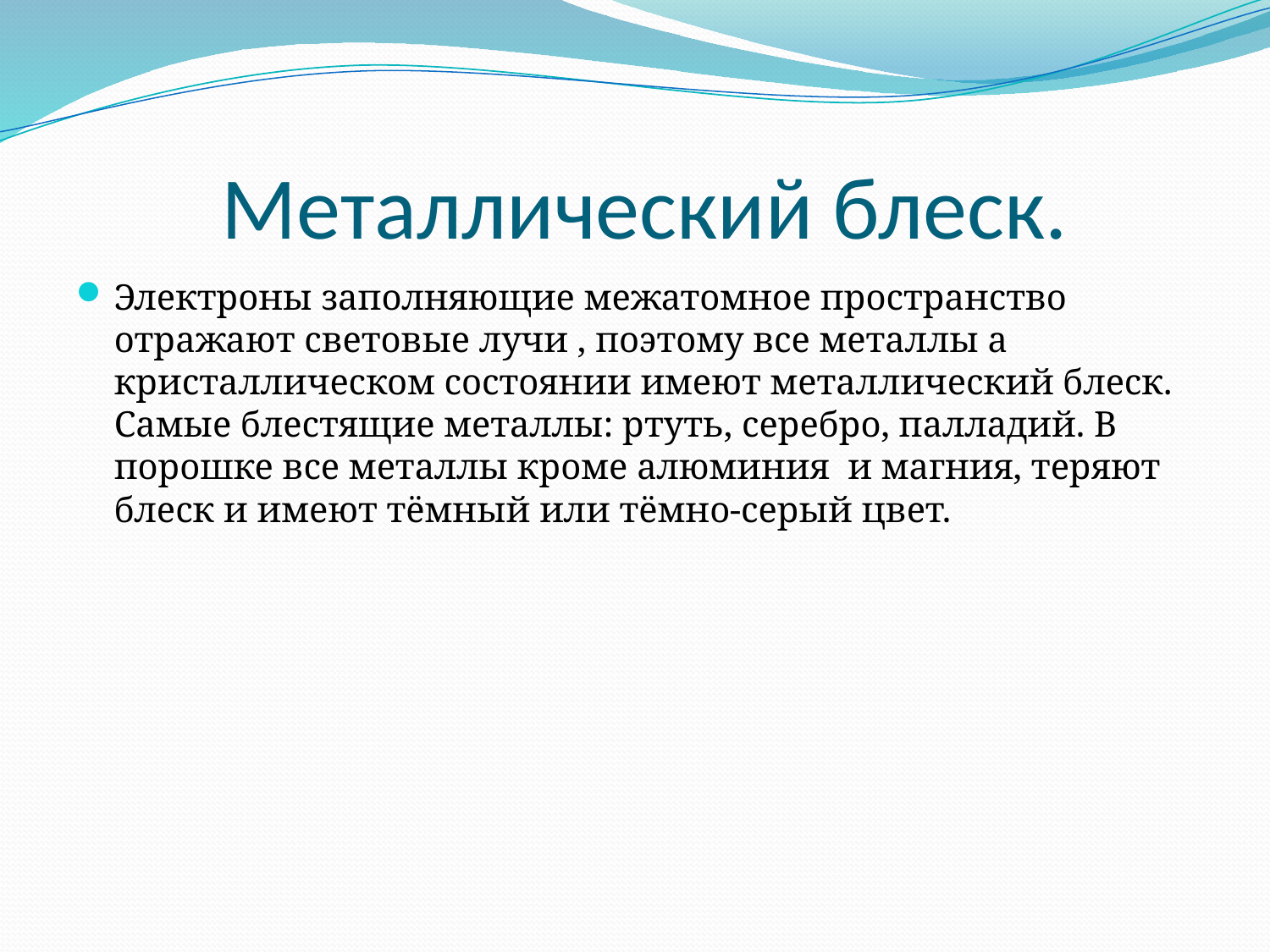

# Металлический блеск.
Электроны заполняющие межатомное пространство отражают световые лучи , поэтому все металлы а кристаллическом состоянии имеют металлический блеск. Самые блестящие металлы: ртуть, серебро, палладий. В порошке все металлы кроме алюминия  и магния, теряют блеск и имеют тёмный или тёмно-серый цвет.